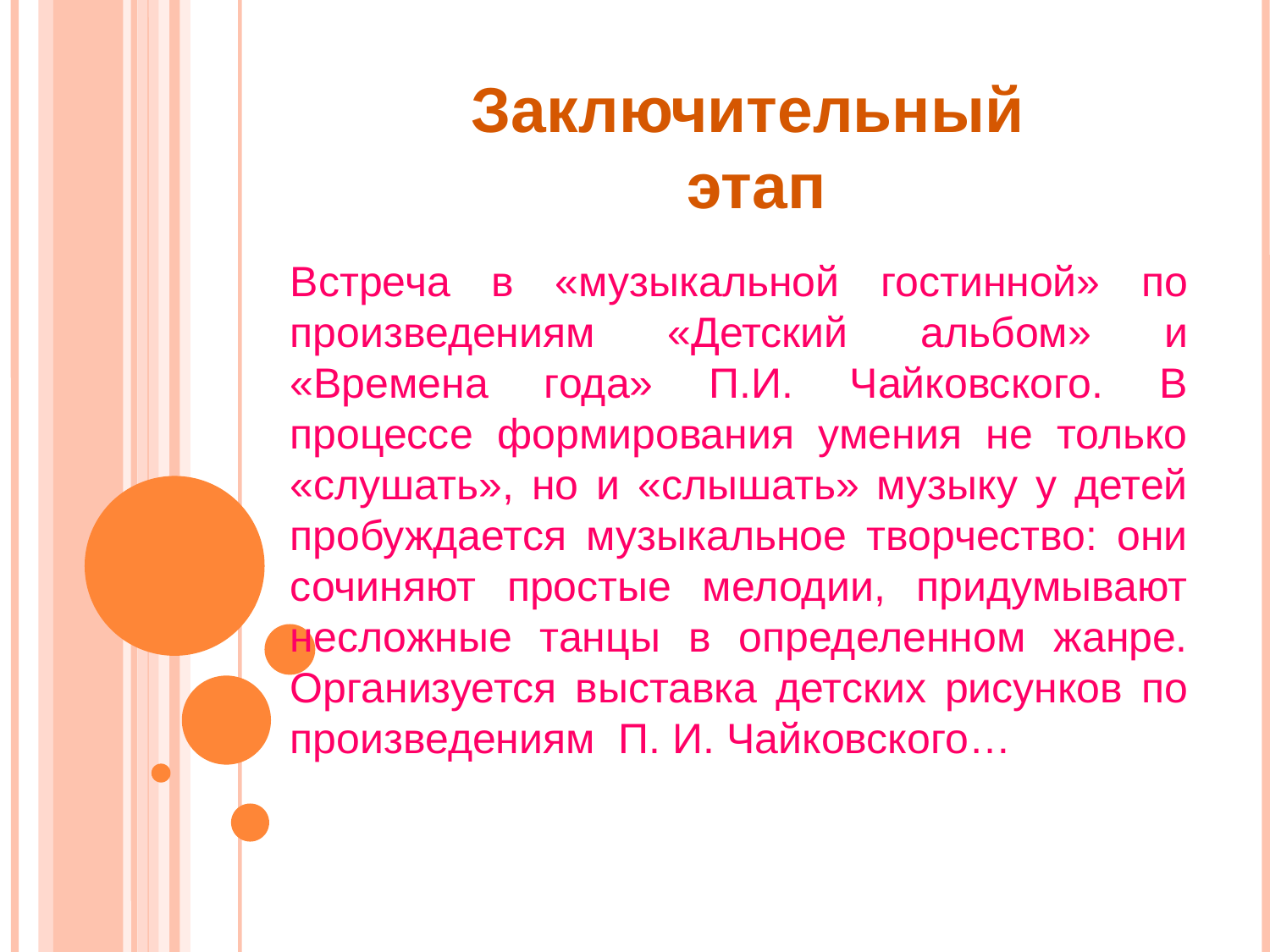

Заключительный
этап
Встреча в «музыкальной гостинной» по произведениям «Детский альбом» и «Времена года» П.И. Чайковского. В процессе формирования умения не только «слушать», но и «слышать» музыку у детей пробуждается музыкальное творчество: они сочиняют простые мелодии, придумывают несложные танцы в определенном жанре. Организуется выставка детских рисунков по произведениям  П. И. Чайковского…